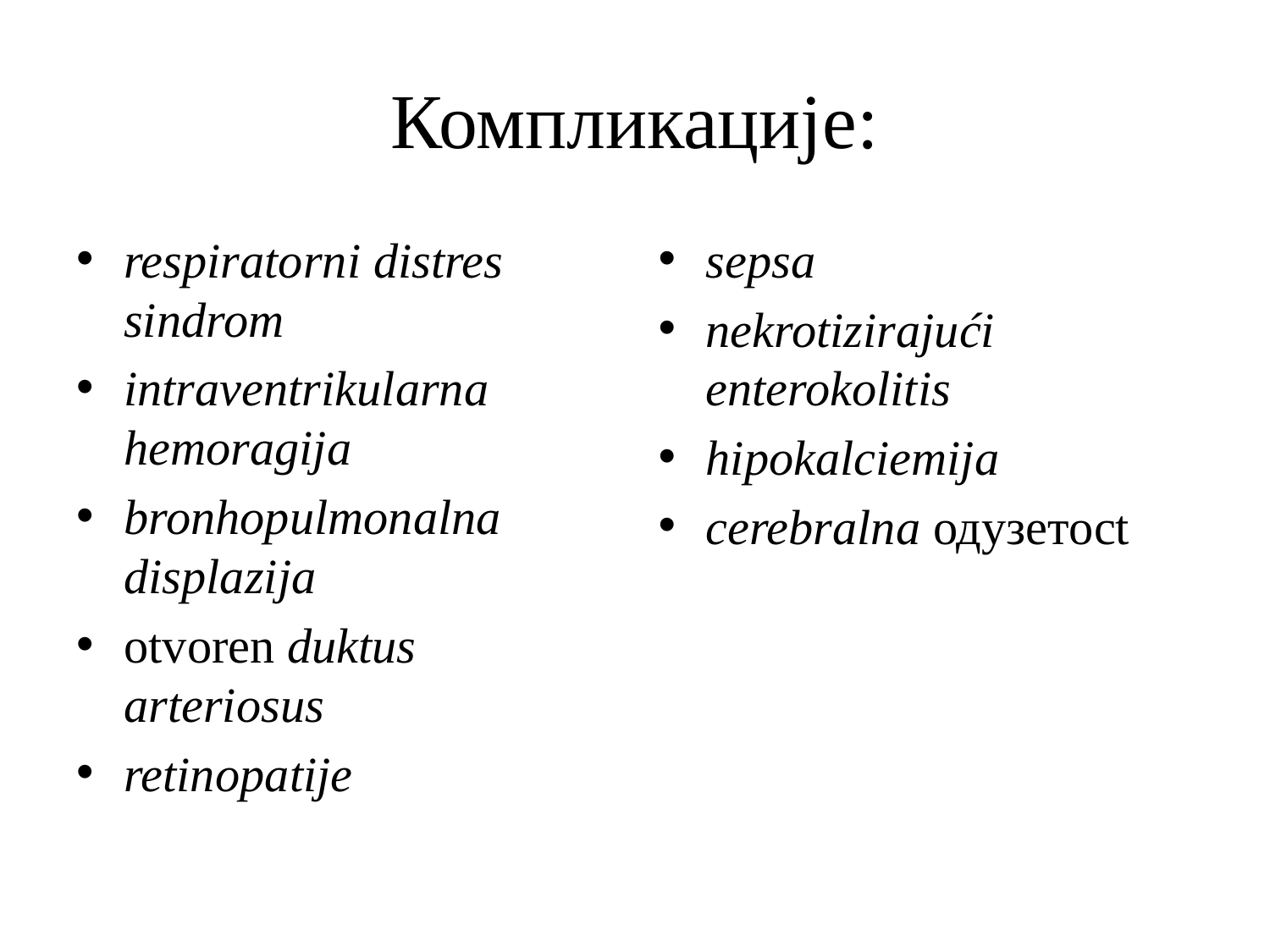

# Компликације:
respiratorni distres sindrom
intraventrikularna hemoragija
bronhopulmonalna displazija
otvoren duktus arteriosus
retinopatije

sepsa
nekrotizirajući enterokolitis
hipokalciemija
cerebralna одузетoсt